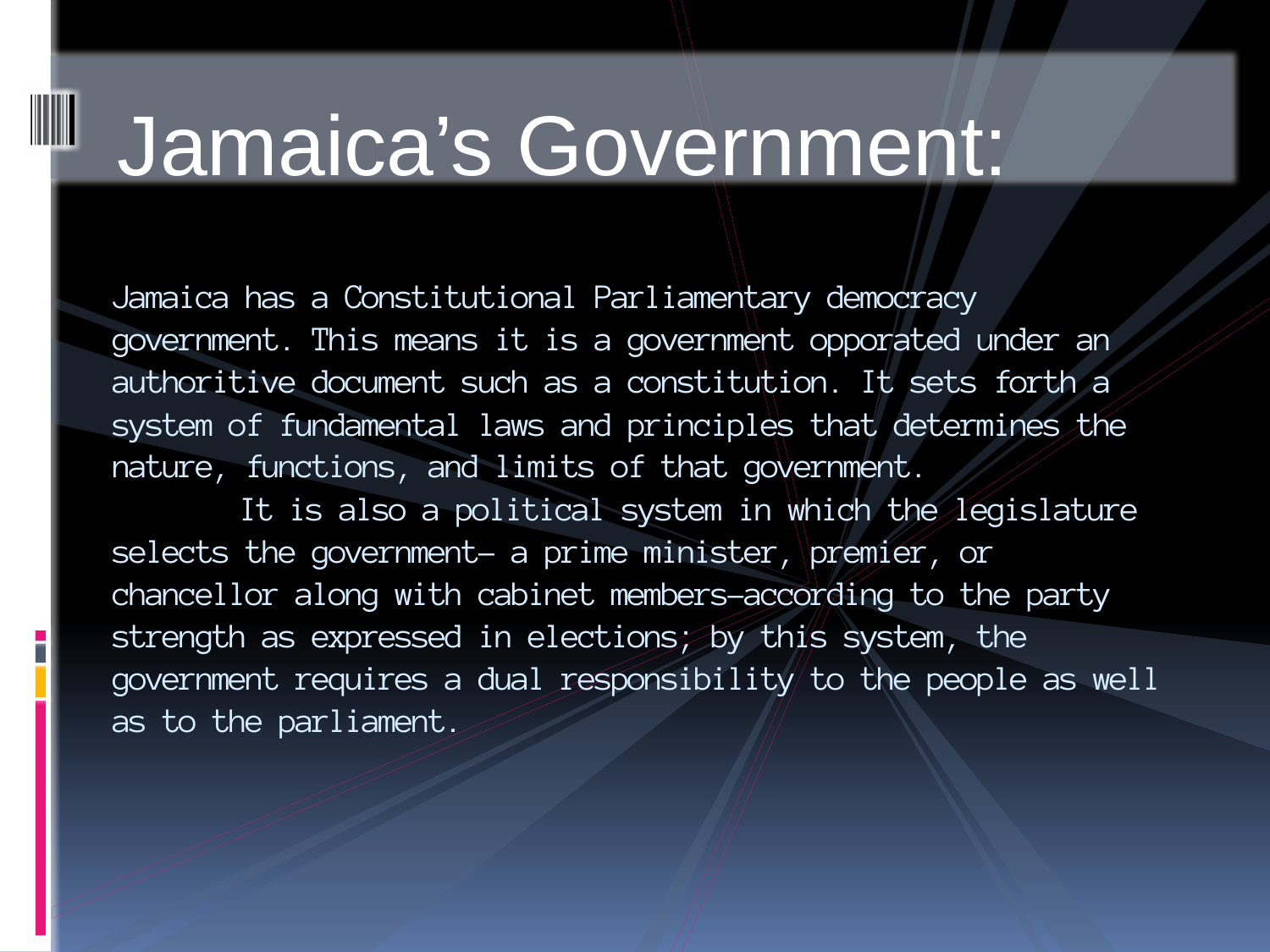

Jamaica’s Government:
# Jamaica has a Constitutional Parliamentary democracy government. This means it is a government opporated under an authoritive document such as a constitution. It sets forth a system of fundamental laws and principles that determines the nature, functions, and limits of that government. It is also a political system in which the legislature selects the government- a prime minister, premier, or chancellor along with cabinet members-according to the party strength as expressed in elections; by this system, the government requires a dual responsibility to the people as well as to the parliament.